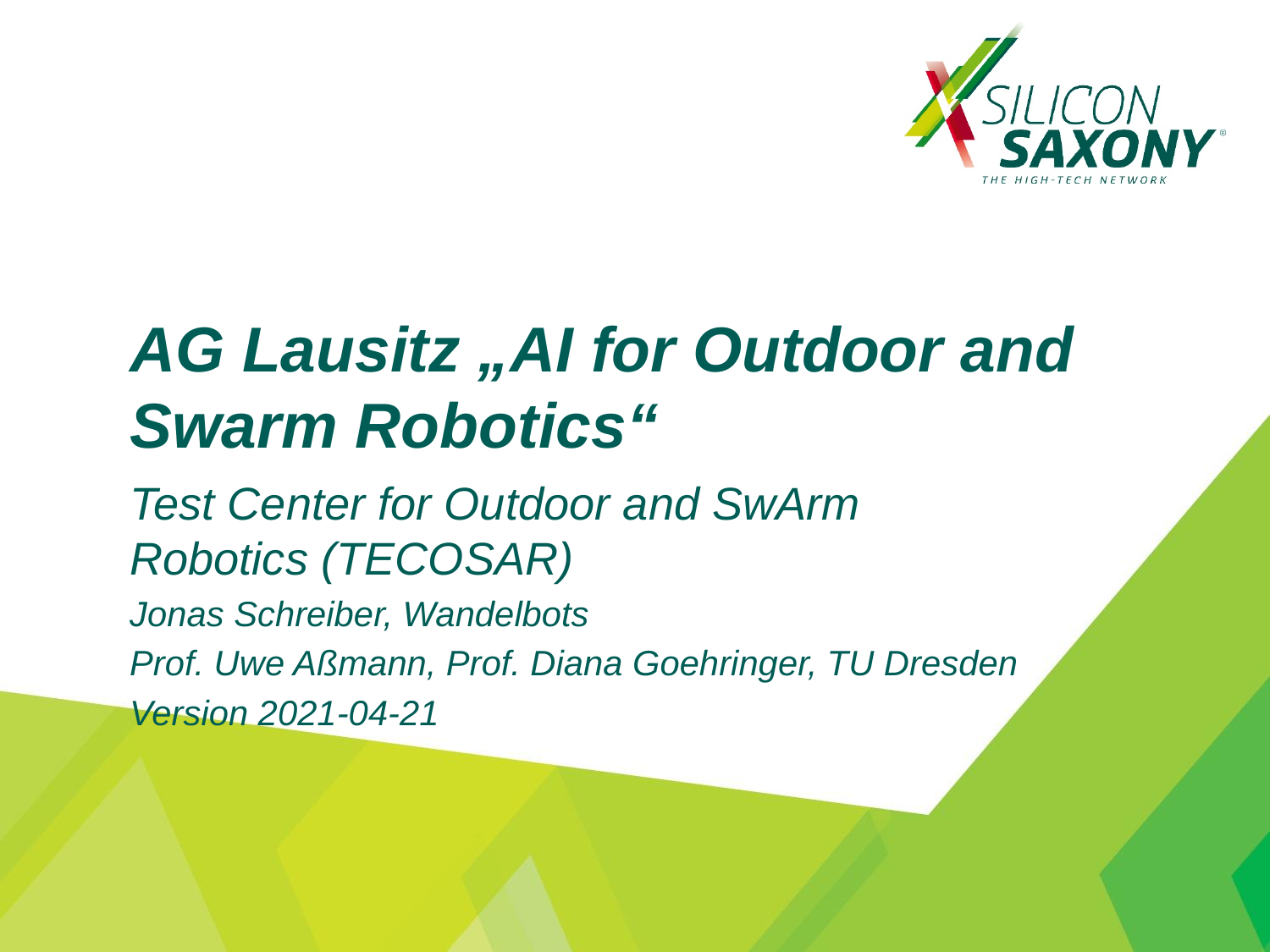

AG Lausitz „AI for Outdoor and Swarm Robotics“
Test Center for Outdoor and SwArm Robotics (TECOSAR)
Jonas Schreiber, Wandelbots
Prof. Uwe Aßmann, Prof. Diana Goehringer, TU Dresden
Version 2021-04-21